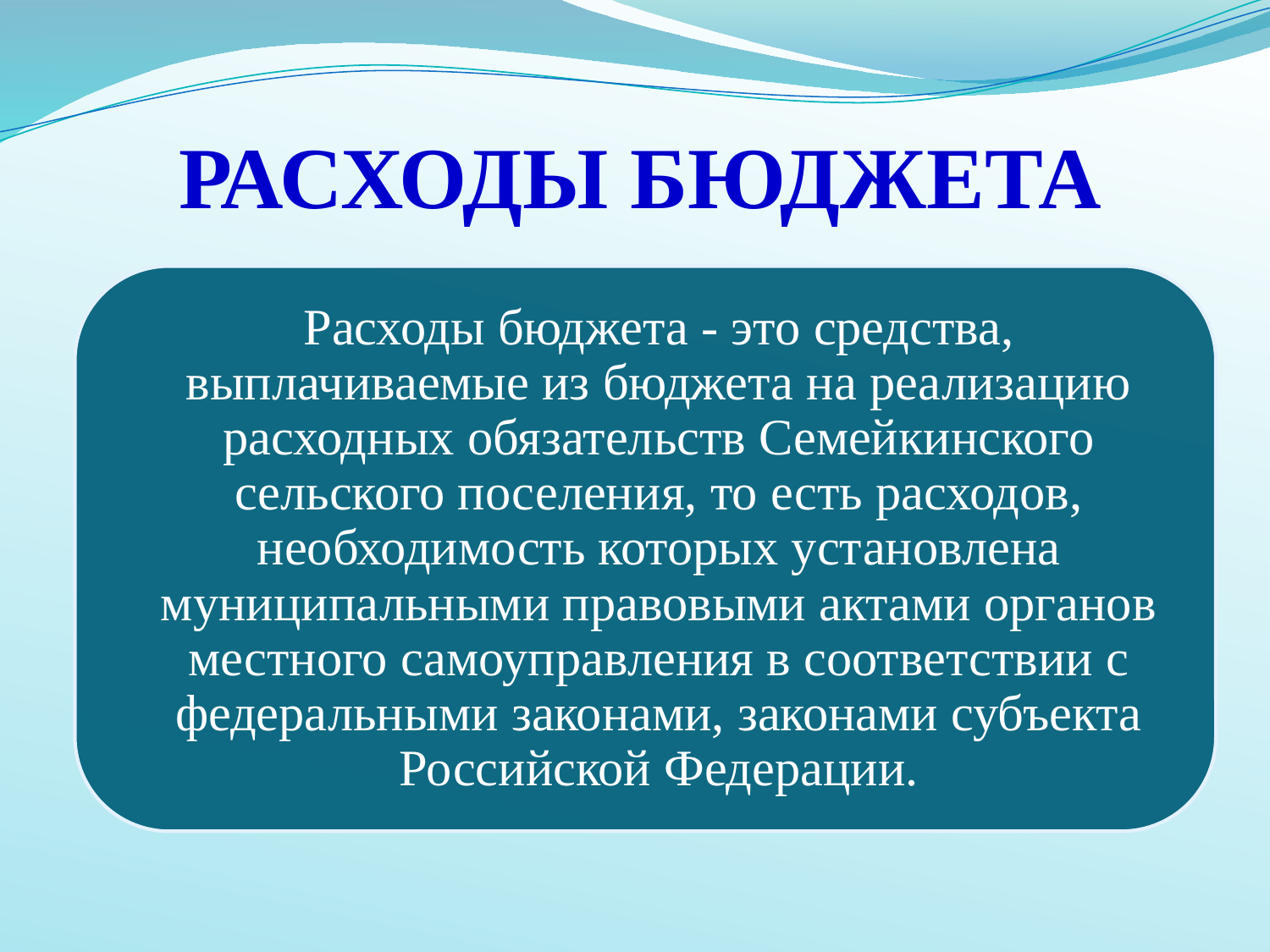

# РАСХОДЫ БЮДЖЕТА
Расходы бюджета - это средства, выплачиваемые из бюджета на реализацию расходных обязательств Семейкинского сельского поселения, то есть расходов, необходимость которых установлена муниципальными правовыми актами органов местного самоуправления в соответствии с федеральными законами, законами субъекта Российской Федерации.